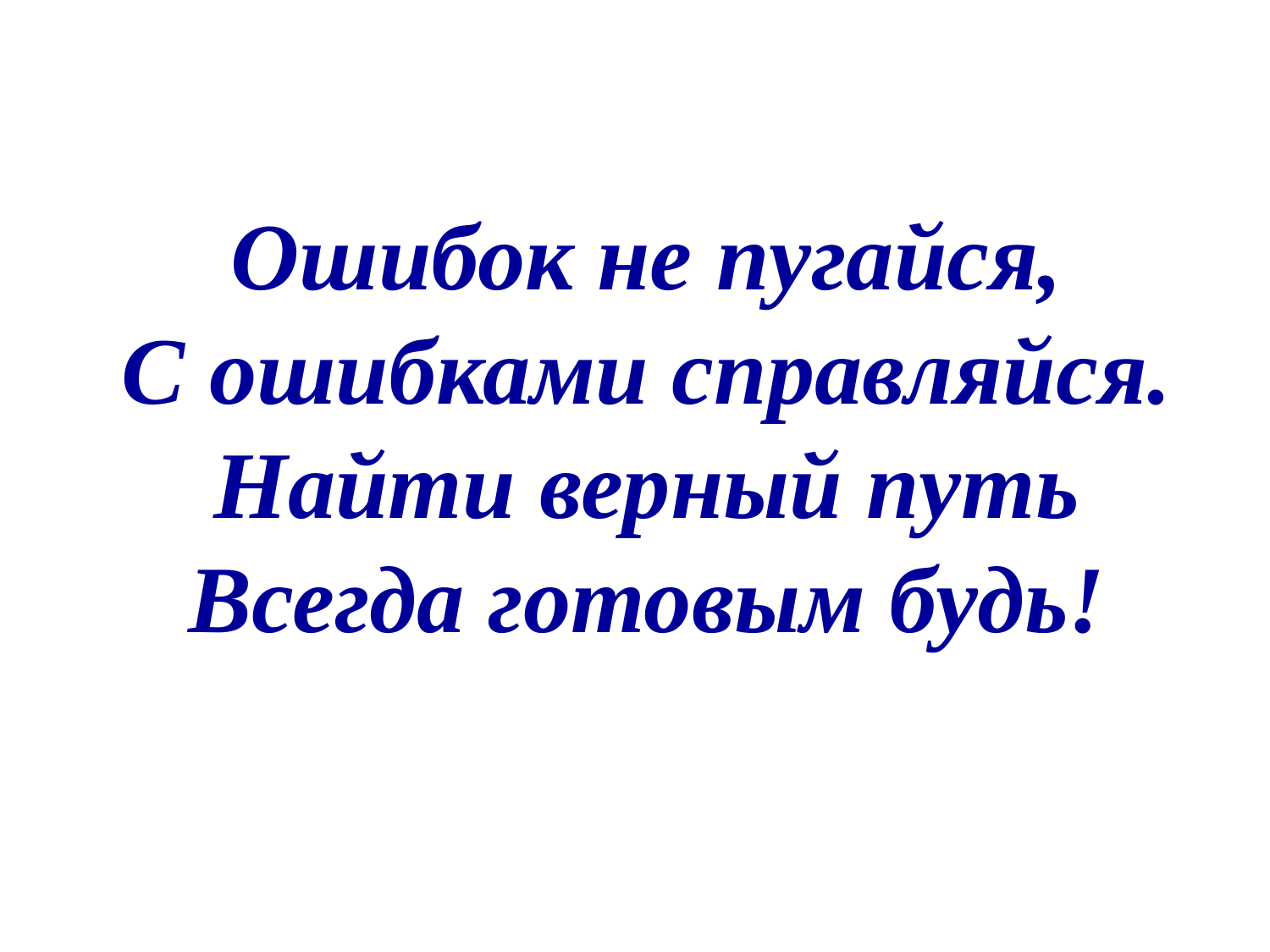

Ошибок не пугайся,
С ошибками справляйся.
Найти верный путь
Всегда готовым будь!